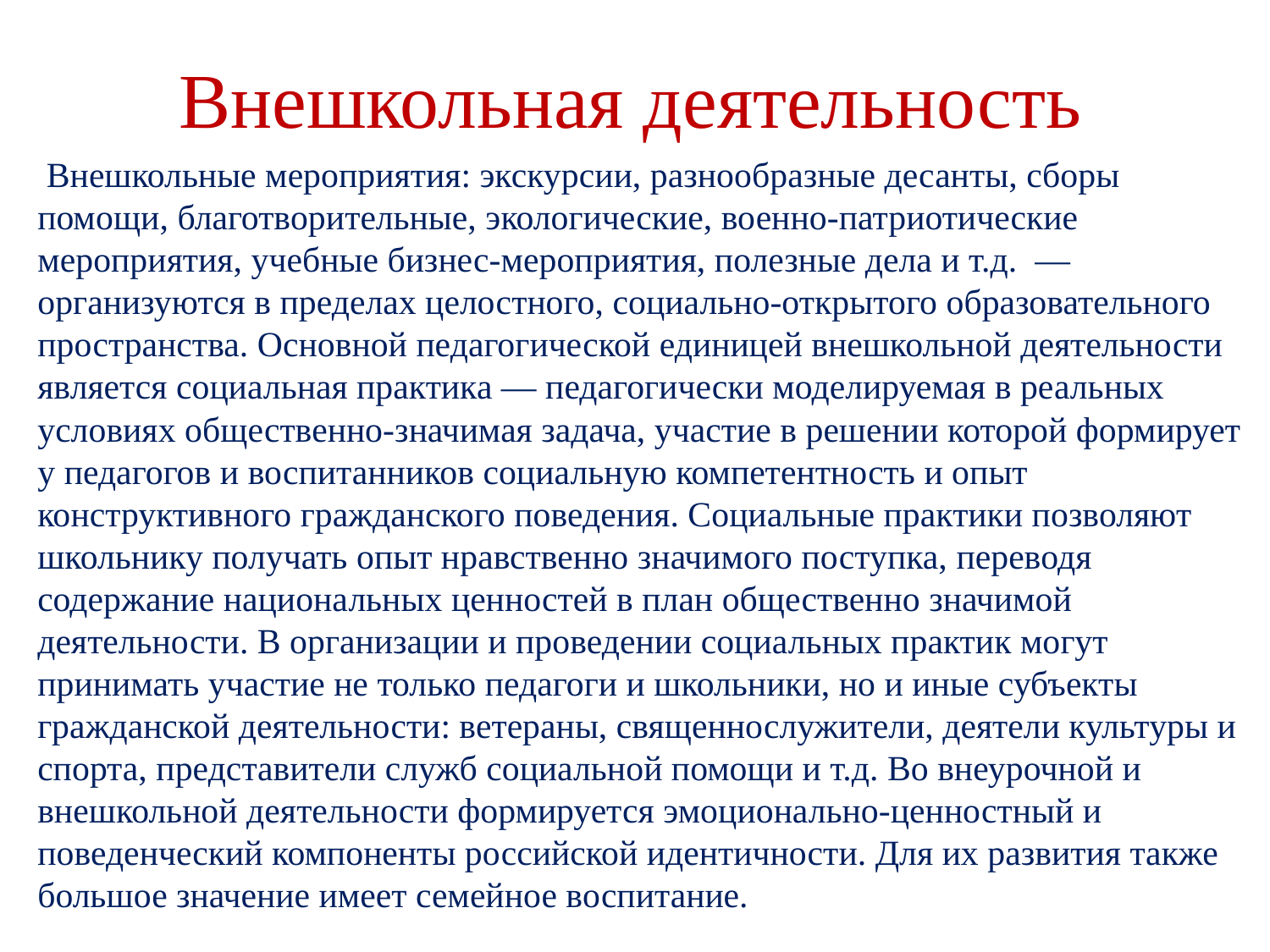

# Внешкольная деятельность
 Внешкольные мероприятия: экскурсии, разнообразные десанты, сборы помощи, благотворительные, экологические, военно-патриотические мероприятия, учебные бизнес-мероприятия, полезные дела и т.д.  — организуются в пределах целостного, социально-открытого образовательного пространства. Основной педагогической единицей внешкольной деятельности является социальная практика — педагогически моделируемая в реальных условиях общественно-значимая задача, участие в решении которой формирует у педагогов и воспитанников социальную компетентность и опыт конструктивного гражданского поведения. Социальные практики позволяют школьнику получать опыт нравственно значимого поступка, переводя содержание национальных ценностей в план общественно значимой деятельности. В организации и проведении социальных практик могут принимать участие не только педагоги и школьники, но и иные субъекты гражданской деятельности: ветераны, священнослужители, деятели культуры и спорта, представители служб социальной помощи и т.д. Во внеурочной и внешкольной деятельности формируется эмоционально-ценностный и поведенческий компоненты российской идентичности. Для их развития также большое значение имеет семейное воспитание.